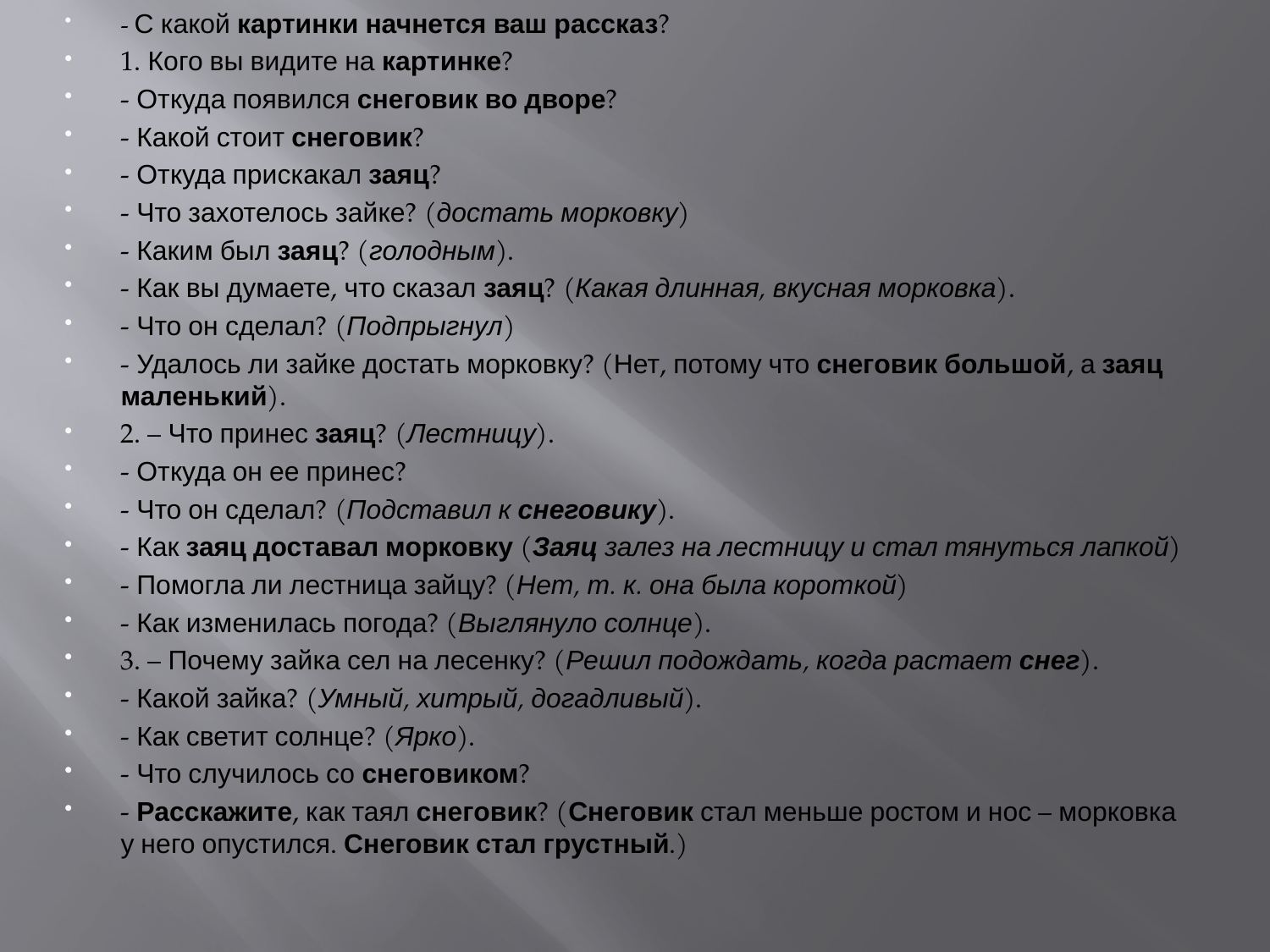

- С какой картинки начнется ваш рассказ?
1. Кого вы видите на картинке?
- Откуда появился снеговик во дворе?
- Какой стоит снеговик?
- Откуда прискакал заяц?
- Что захотелось зайке? (достать морковку)
- Каким был заяц? (голодным).
- Как вы думаете, что сказал заяц? (Какая длинная, вкусная морковка).
- Что он сделал? (Подпрыгнул)
- Удалось ли зайке достать морковку? (Нет, потому что снеговик большой, а заяц маленький).
2. – Что принес заяц? (Лестницу).
- Откуда он ее принес?
- Что он сделал? (Подставил к снеговику).
- Как заяц доставал морковку (Заяц залез на лестницу и стал тянуться лапкой)
- Помогла ли лестница зайцу? (Нет, т. к. она была короткой)
- Как изменилась погода? (Выглянуло солнце).
3. – Почему зайка сел на лесенку? (Решил подождать, когда растает снег).
- Какой зайка? (Умный, хитрый, догадливый).
- Как светит солнце? (Ярко).
- Что случилось со снеговиком?
- Расскажите, как таял снеговик? (Снеговик стал меньше ростом и нос – морковка у него опустился. Снеговик стал грустный.)

#